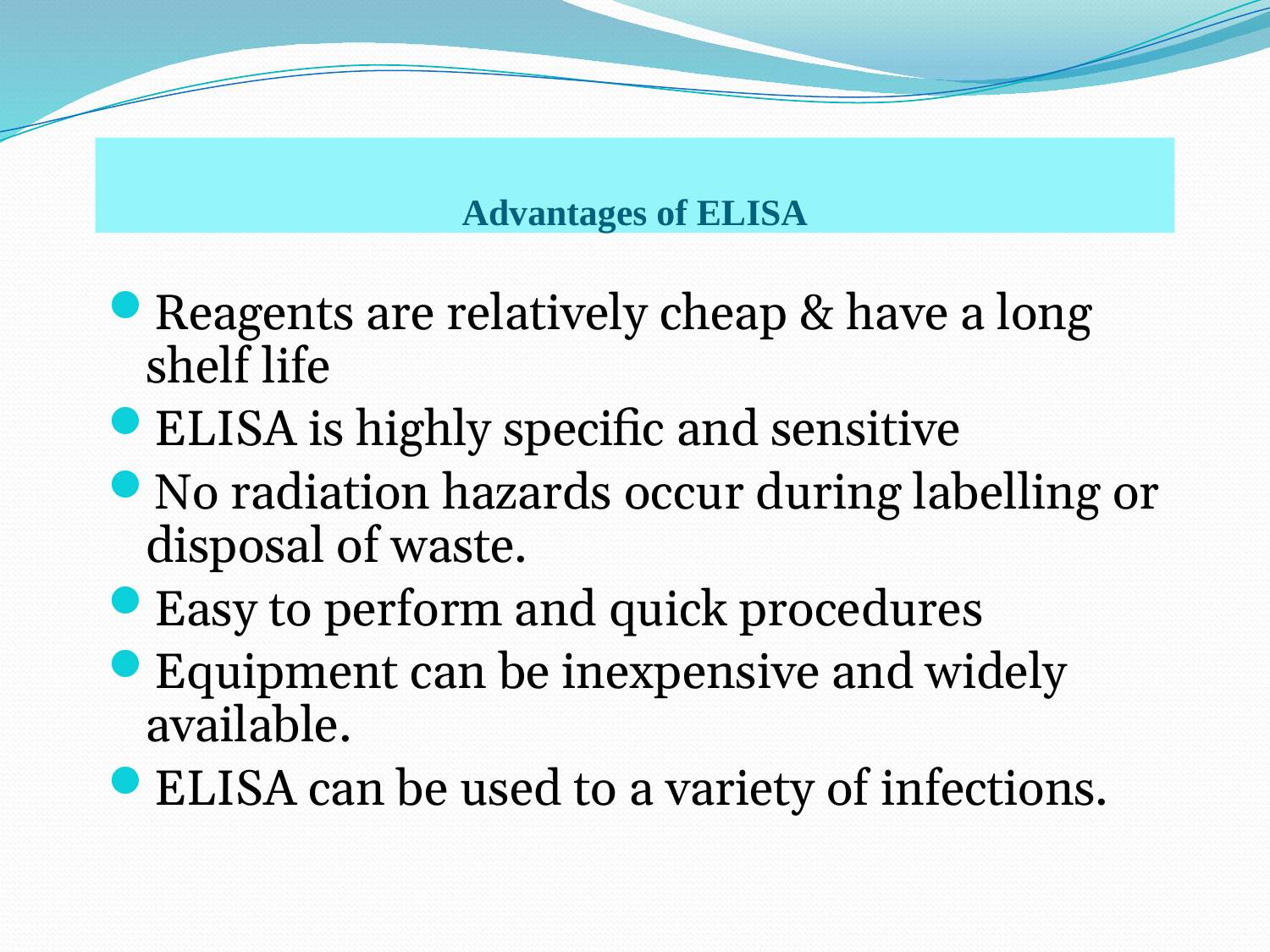

# Advantages of ELISA

Reagents are relatively cheap & have a long shelf life
ELISA is highly specific and sensitive
No radiation hazards occur during labelling or disposal of waste.
Easy to perform and quick procedures
Equipment can be inexpensive and widely available.
ELISA can be used to a variety of infections.